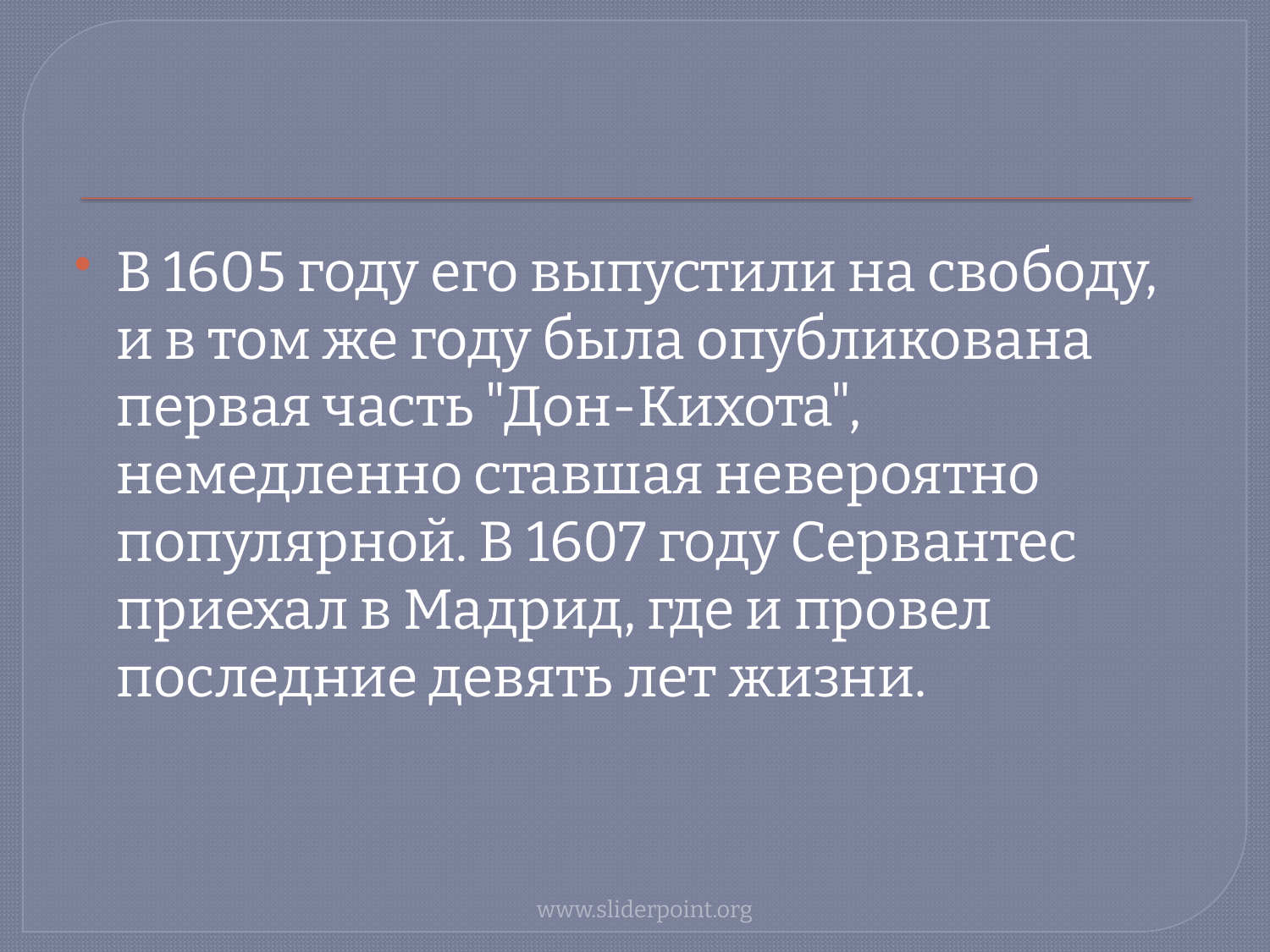

#
В 1605 году его выпустили на свободу, и в том же году была опубликована первая часть "Дон-Кихота", немедленно ставшая невероятно популярной. В 1607 году Сервантес приехал в Мадрид, где и провел последние девять лет жизни.
www.sliderpoint.org